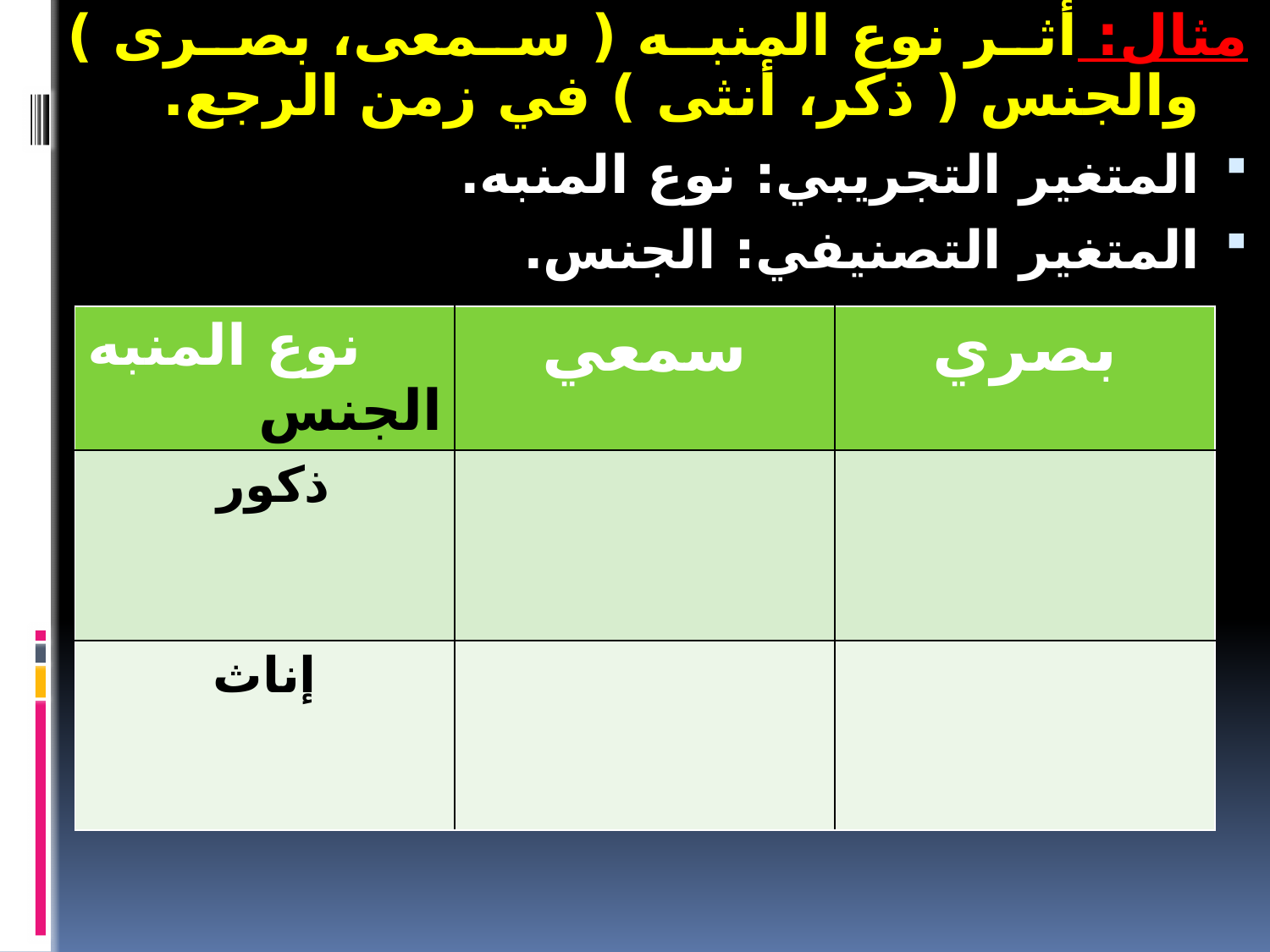

مثال: أثر نوع المنبه ( سمعى، بصرى ) والجنس ( ذكر، أنثى ) في زمن الرجع.
المتغير التجريبي: نوع المنبه.
المتغير التصنيفي: الجنس.

| نوع المنبه الجنس | سمعي | بصري |
| --- | --- | --- |
| ذكور |  |  |
| إناث |  |  |